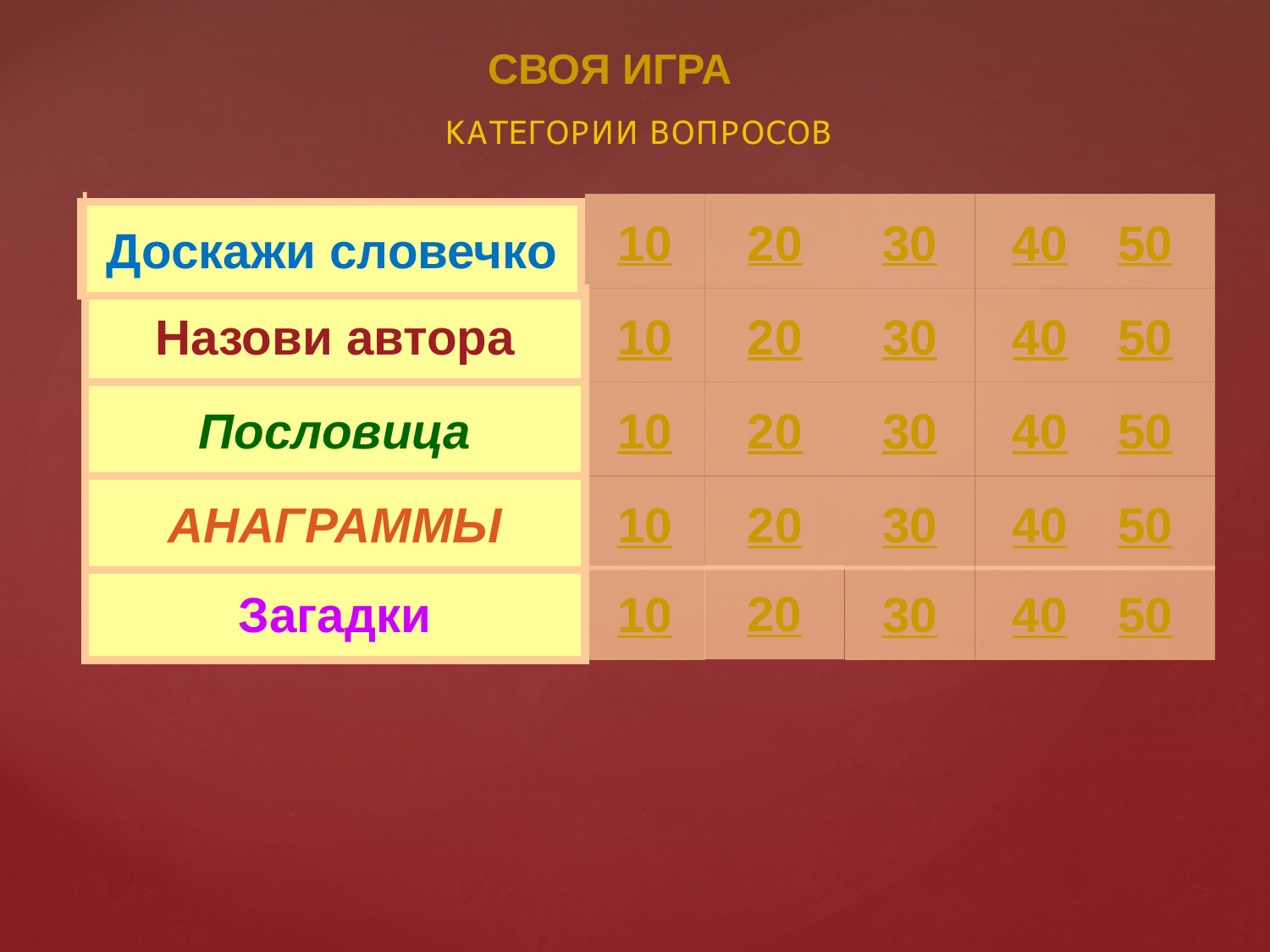

СВОЯ ИГРА
КАТЕГОРИИ ВОПРОСОВ

10
20
30
40
50
Доскажи словечко
Назови автора
10
20
30
40
50
Пословица
10
20
30
40
50
АНАГРАММЫ
10
20
30
40
50
20
Загадки
10
30
40
50